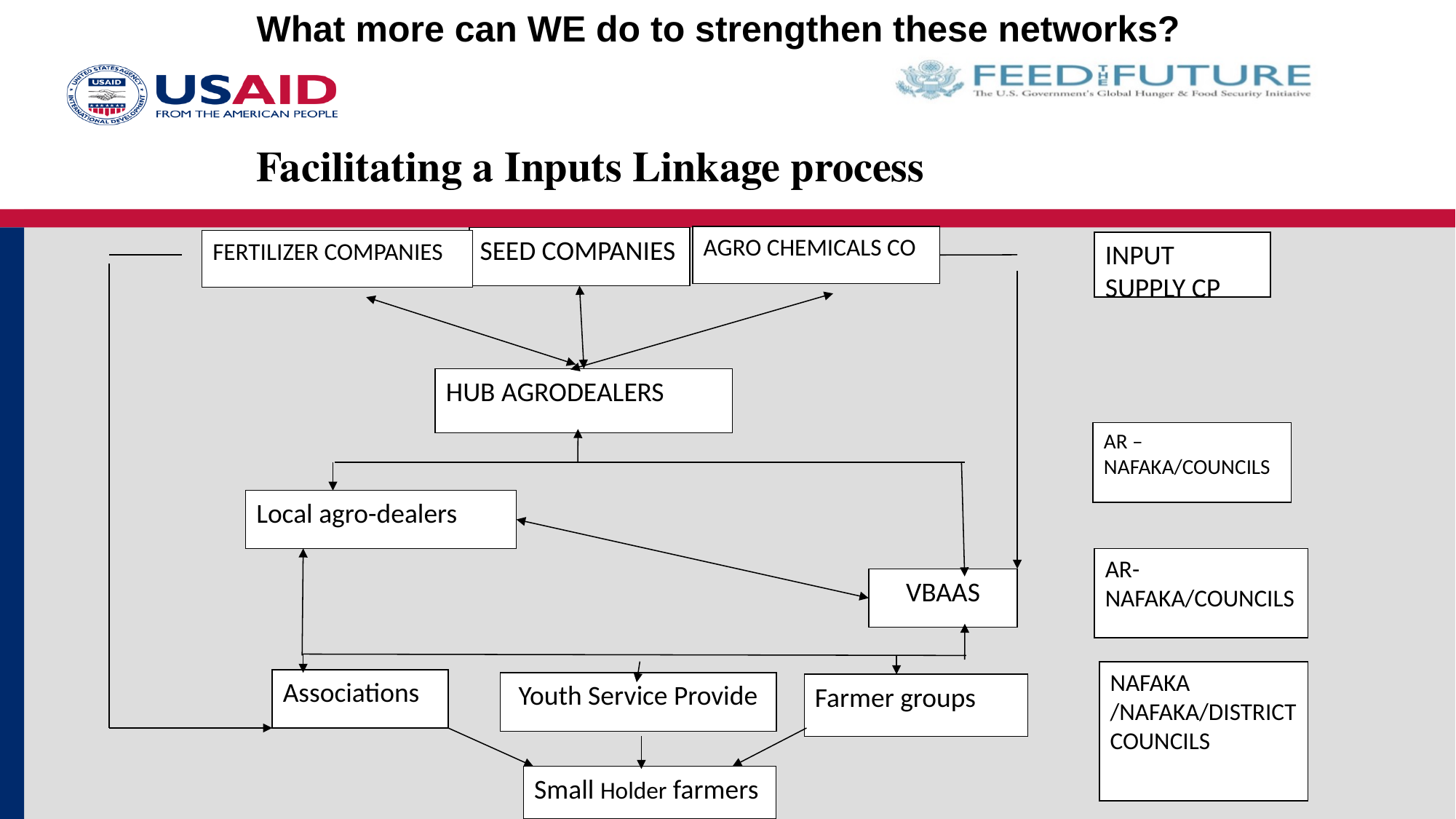

What more can WE do to strengthen these networks?
Facilitating a Inputs Linkage process
AGRO CHEMICALS CO
SEED COMPANIES
HUB AGRODEALERS
Local agro-dealers
VBAAS
Associations
Farmer groups
Small Holder farmers
FERTILIZER COMPANIES
INPUT SUPPLY CP
AR – NAFAKA/COUNCILS

AR- NAFAKA/COUNCILS
NAFAKA /NAFAKA/DISTRICT COUNCILS
Youth Service Provide